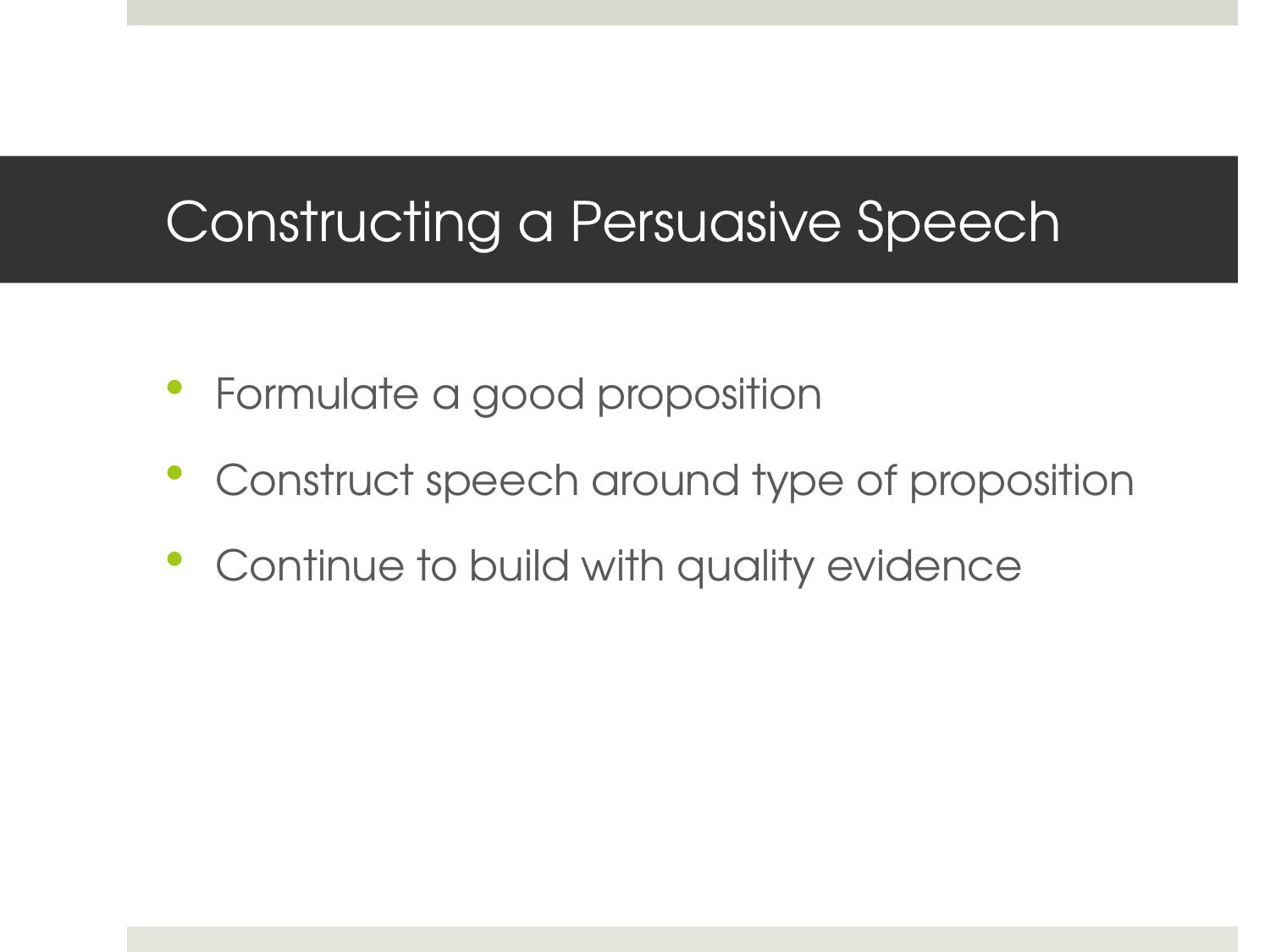

# Constructing a Persuasive Speech
Formulate a good proposition
Construct speech around type of proposition
Continue to build with quality evidence